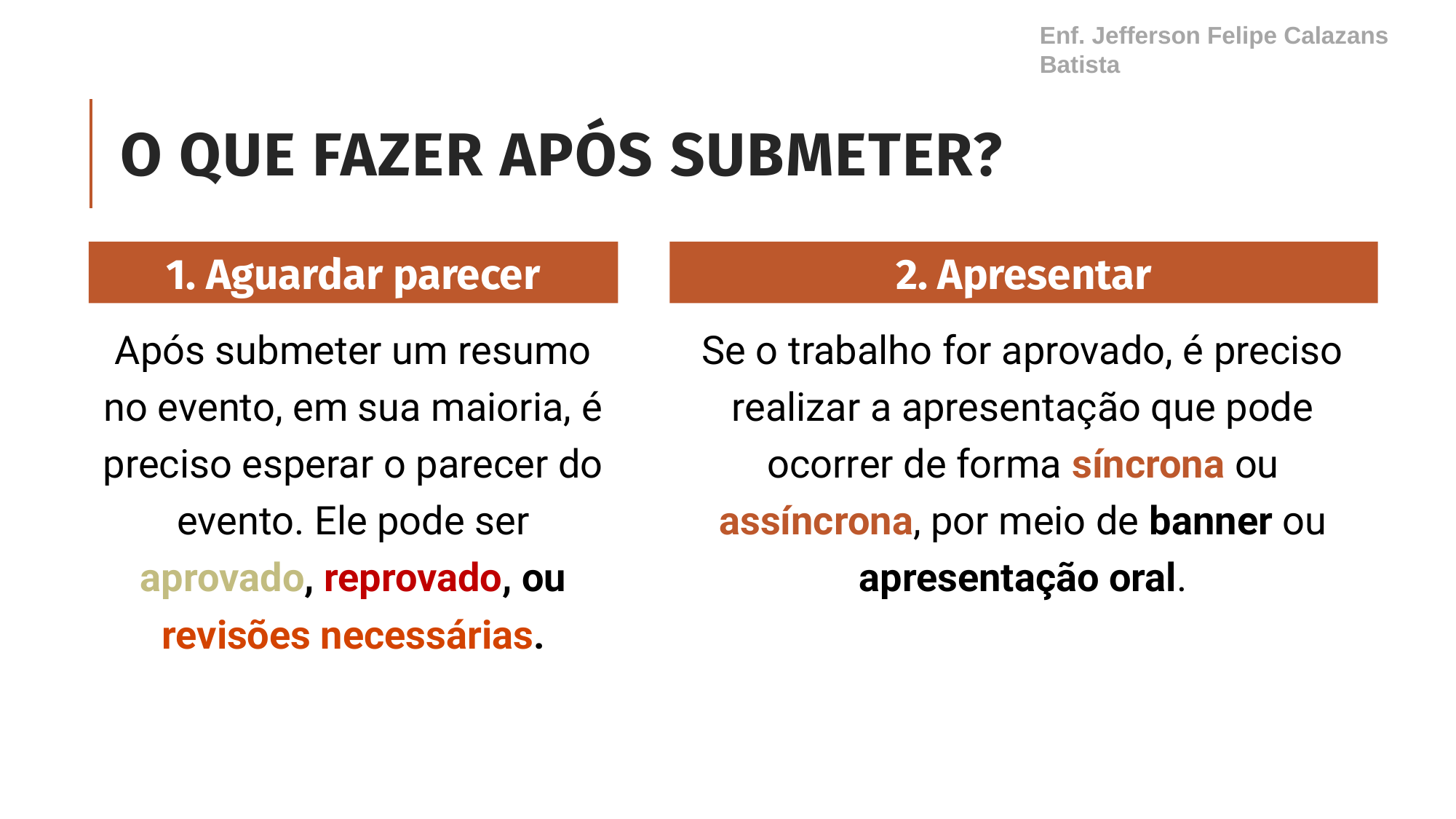

Enf. Jefferson Felipe Calazans Batista
# O que fazer após submeter?
1. Aguardar parecer
2. Apresentar
Se o trabalho for aprovado, é preciso realizar a apresentação que pode ocorrer de forma síncrona ou assíncrona, por meio de banner ou apresentação oral.
Após submeter um resumo no evento, em sua maioria, é preciso esperar o parecer do evento. Ele pode ser aprovado, reprovado, ou revisões necessárias.